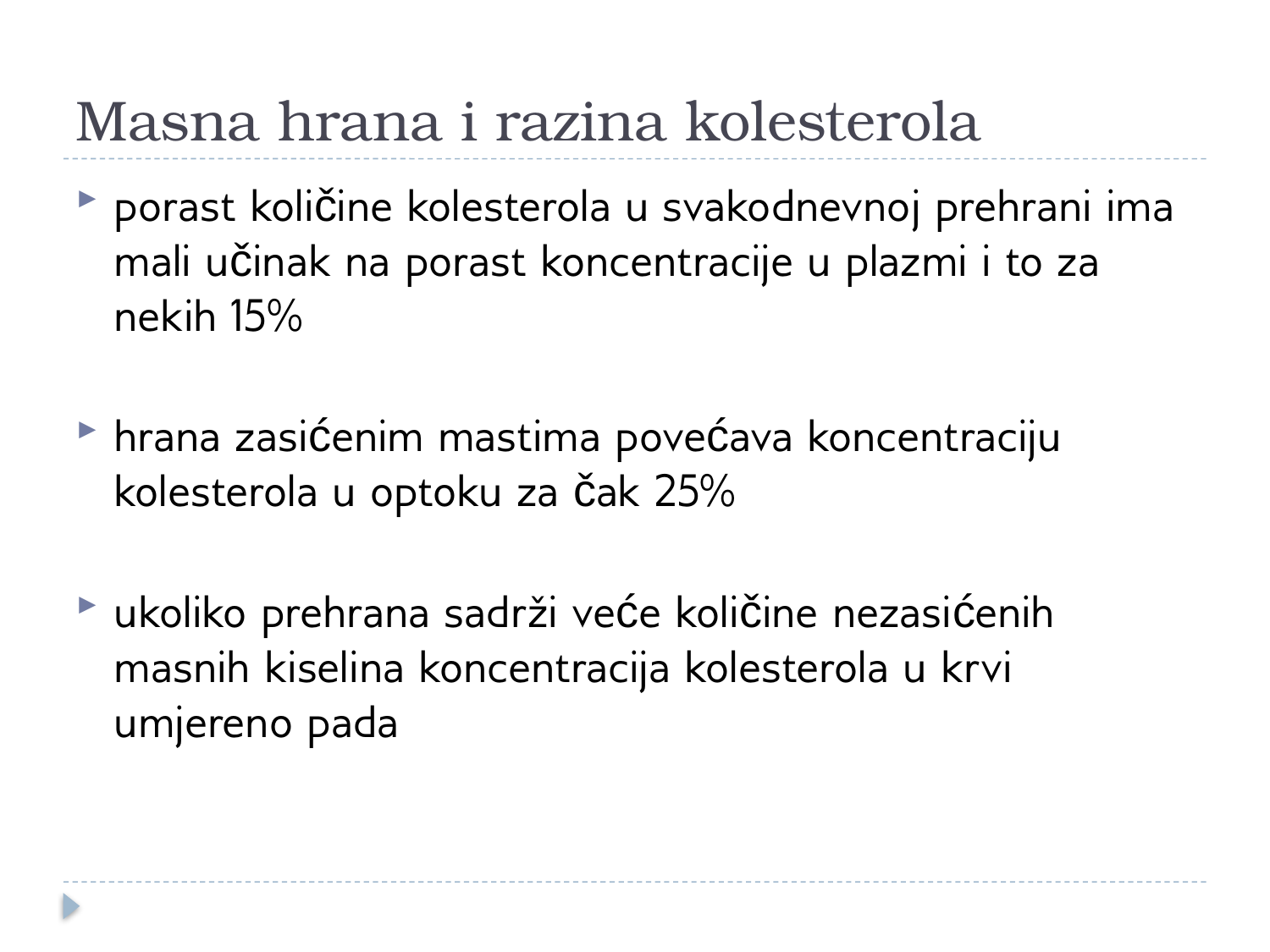

# Masna hrana i razina kolesterola
porast količine kolesterola u svakodnevnoj prehrani ima mali učinak na porast koncentracije u plazmi i to za nekih 15%
hrana zasićenim mastima povećava koncentraciju kolesterola u optoku za čak 25%
ukoliko prehrana sadrži veće količine nezasićenih masnih kiselina koncentracija kolesterola u krvi umjereno pada